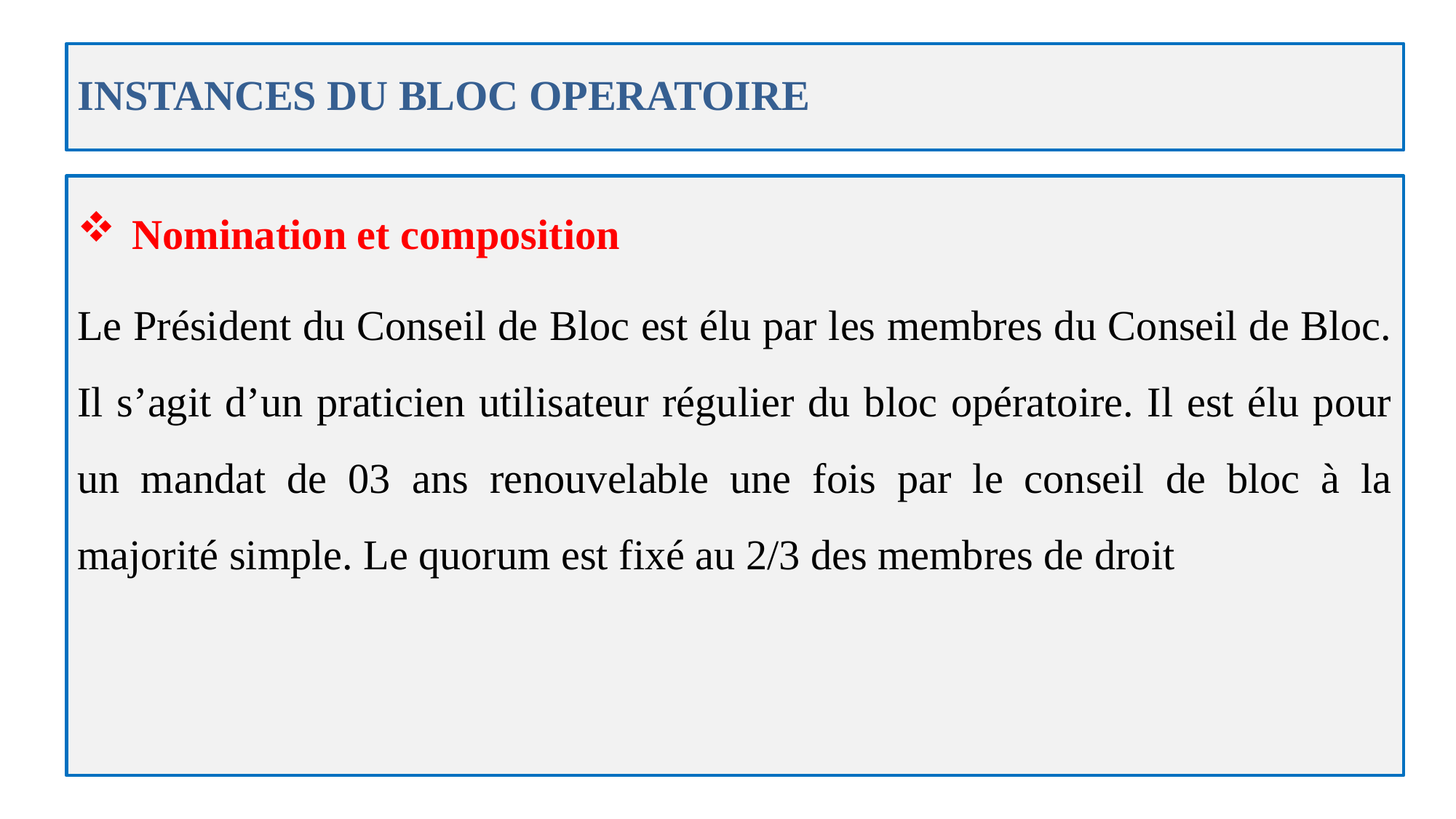

# INSTANCES DU BLOC OPERATOIRE
Nomination et composition
Le Président du Conseil de Bloc est élu par les membres du Conseil de Bloc. Il s’agit d’un praticien utilisateur régulier du bloc opératoire. Il est élu pour un mandat de 03 ans renouvelable une fois par le conseil de bloc à la majorité simple. Le quorum est fixé au 2/3 des membres de droit